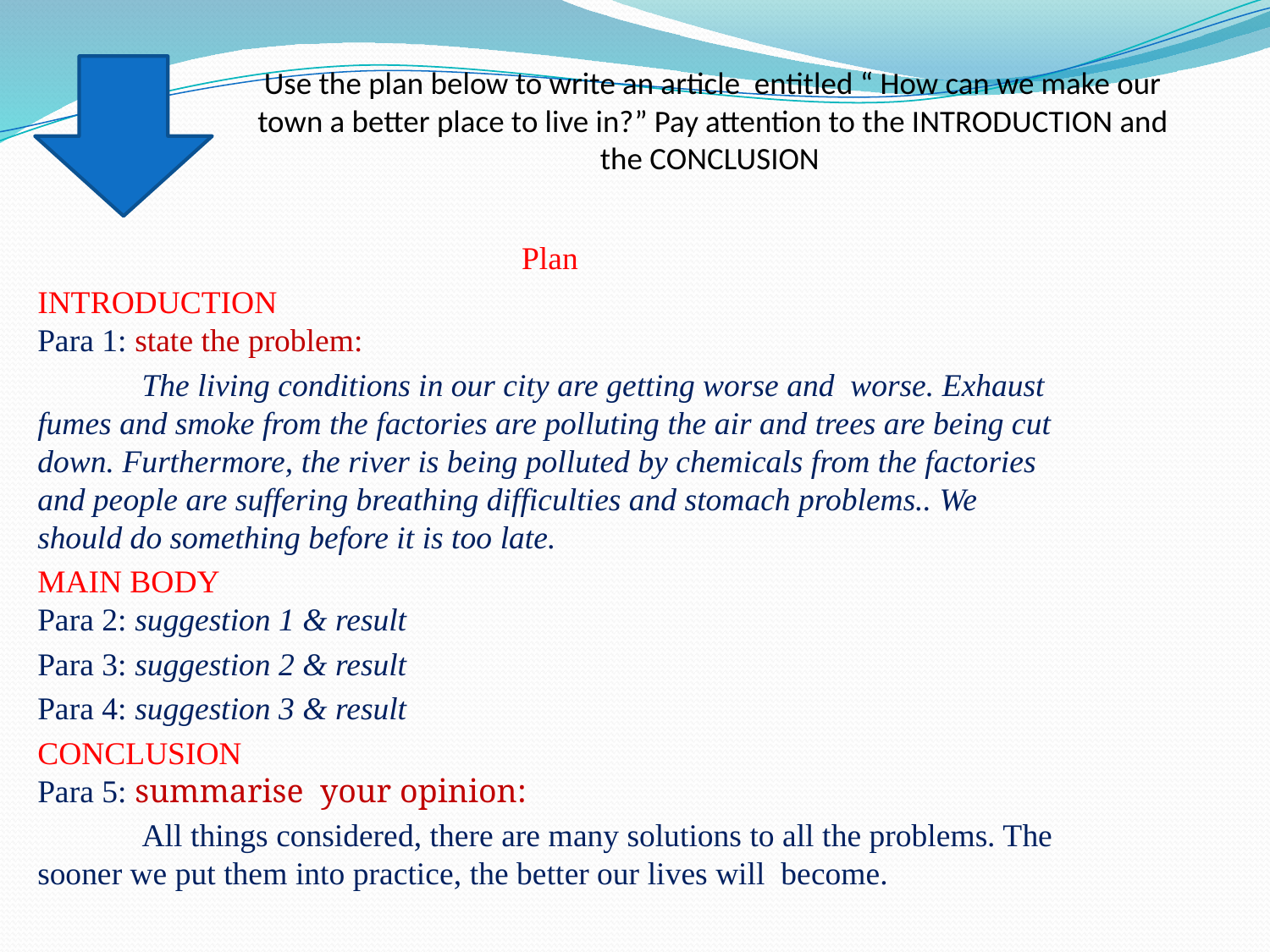

# Use the plan below to write an article  entitled “ How can we make our town a better place to live in?” Pay attention to the INTRODUCTION and the CONCLUSION
Plan
INTRODUCTION
Para 1: state the problem:
             The living conditions in our city are getting worse and  worse. Exhaust fumes and smoke from the factories are polluting the air and trees are being cut  down. Furthermore, the river is being polluted by chemicals from the factories and people are suffering breathing difficulties and stomach problems.. We should do something before it is too late.
MAIN BODY
Para 2: suggestion 1 & result
Para 3: suggestion 2 & result
Para 4: suggestion 3 & result
CONCLUSION
Para 5: summarise  your opinion:
             All things considered, there are many solutions to all the problems. The sooner we put them into practice, the better our lives will  become.